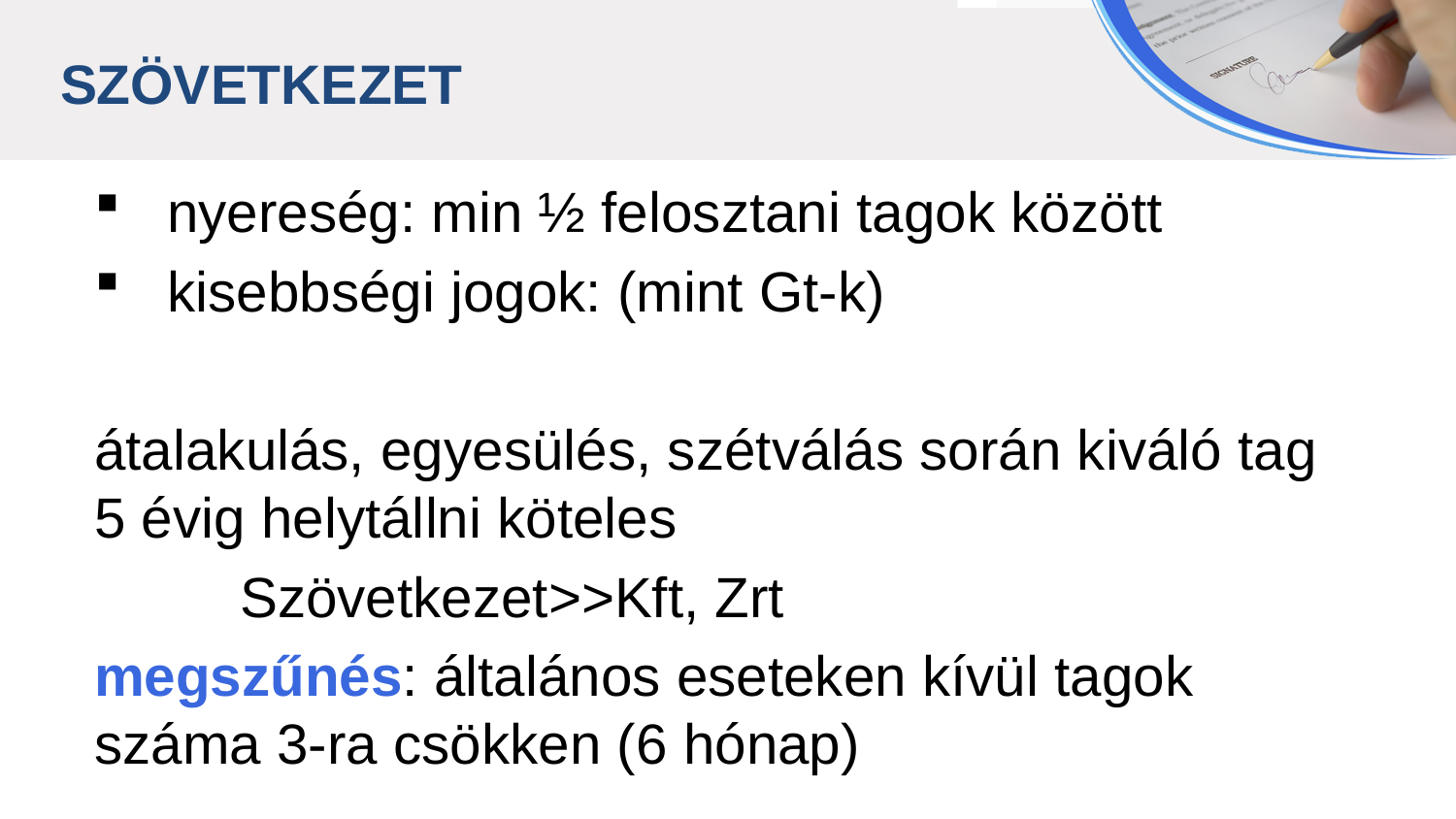

SZÖVETKEZET
nyereség: min ½ felosztani tagok között
kisebbségi jogok: (mint Gt-k)

átalakulás, egyesülés, szétválás során kiváló tag 5 évig helytállni köteles
	Szövetkezet>>Kft, Zrt
megszűnés: általános eseteken kívül tagok száma 3-ra csökken (6 hónap)